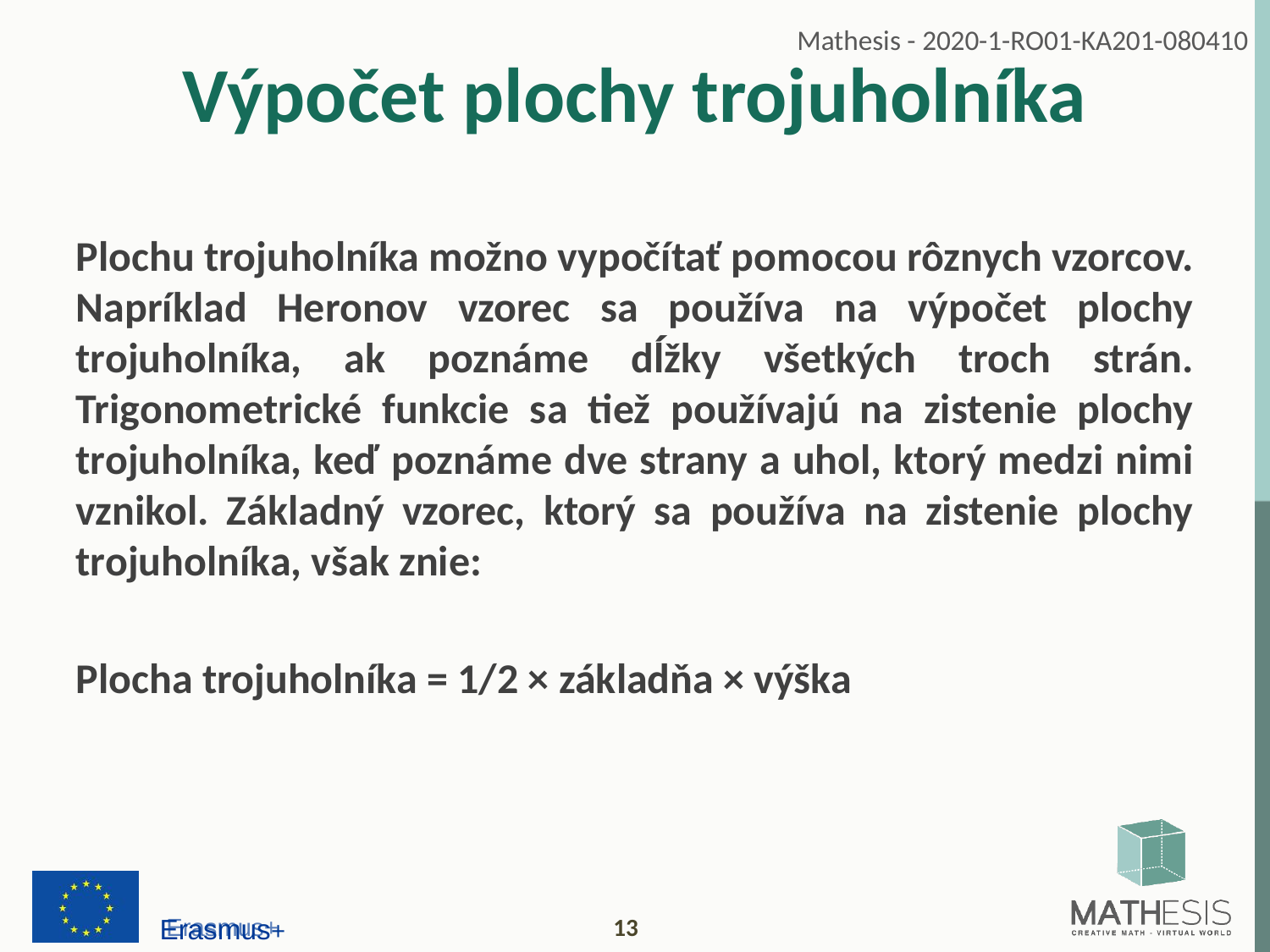

# Výpočet plochy trojuholníka
Plochu trojuholníka možno vypočítať pomocou rôznych vzorcov. Napríklad Heronov vzorec sa používa na výpočet plochy trojuholníka, ak poznáme dĺžky všetkých troch strán. Trigonometrické funkcie sa tiež používajú na zistenie plochy trojuholníka, keď poznáme dve strany a uhol, ktorý medzi nimi vznikol. Základný vzorec, ktorý sa používa na zistenie plochy trojuholníka, však znie:

Plocha trojuholníka = 1/2 × základňa × výška